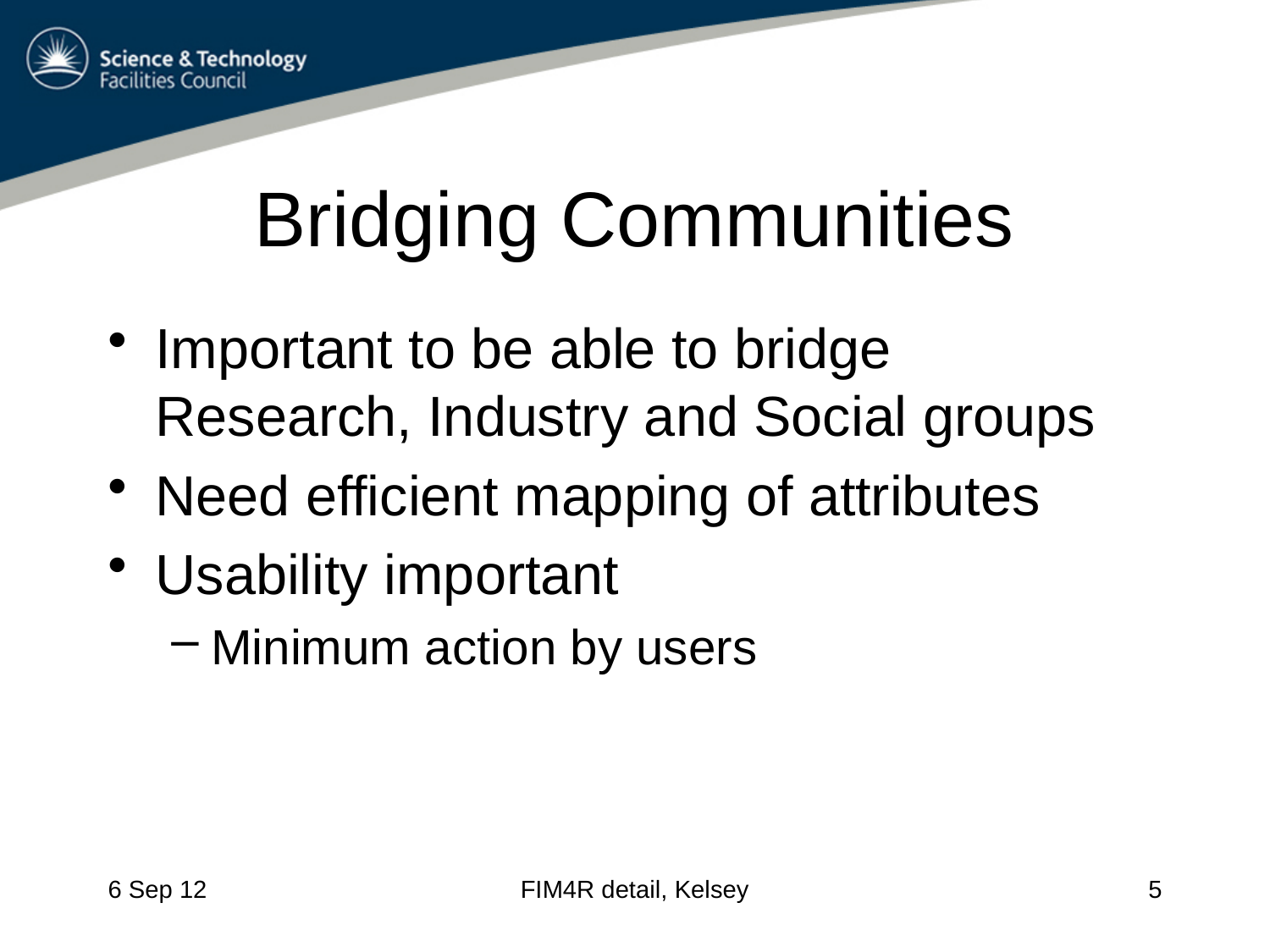

# Bridging Communities
Important to be able to bridge Research, Industry and Social groups
Need efficient mapping of attributes
Usability important
Minimum action by users
6 Sep 12
FIM4R detail, Kelsey
5